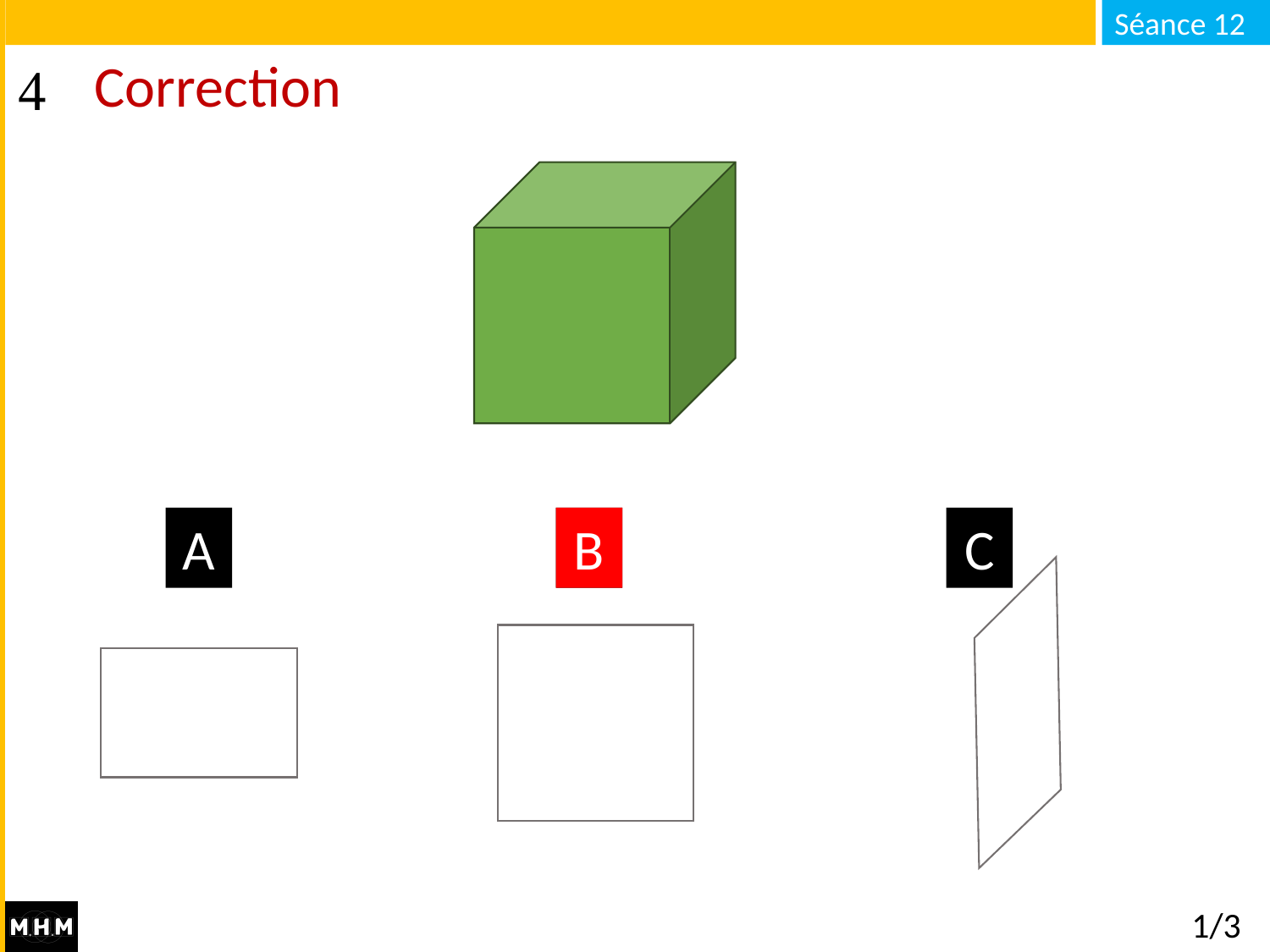

# Correction

B
A
B
C

1/3